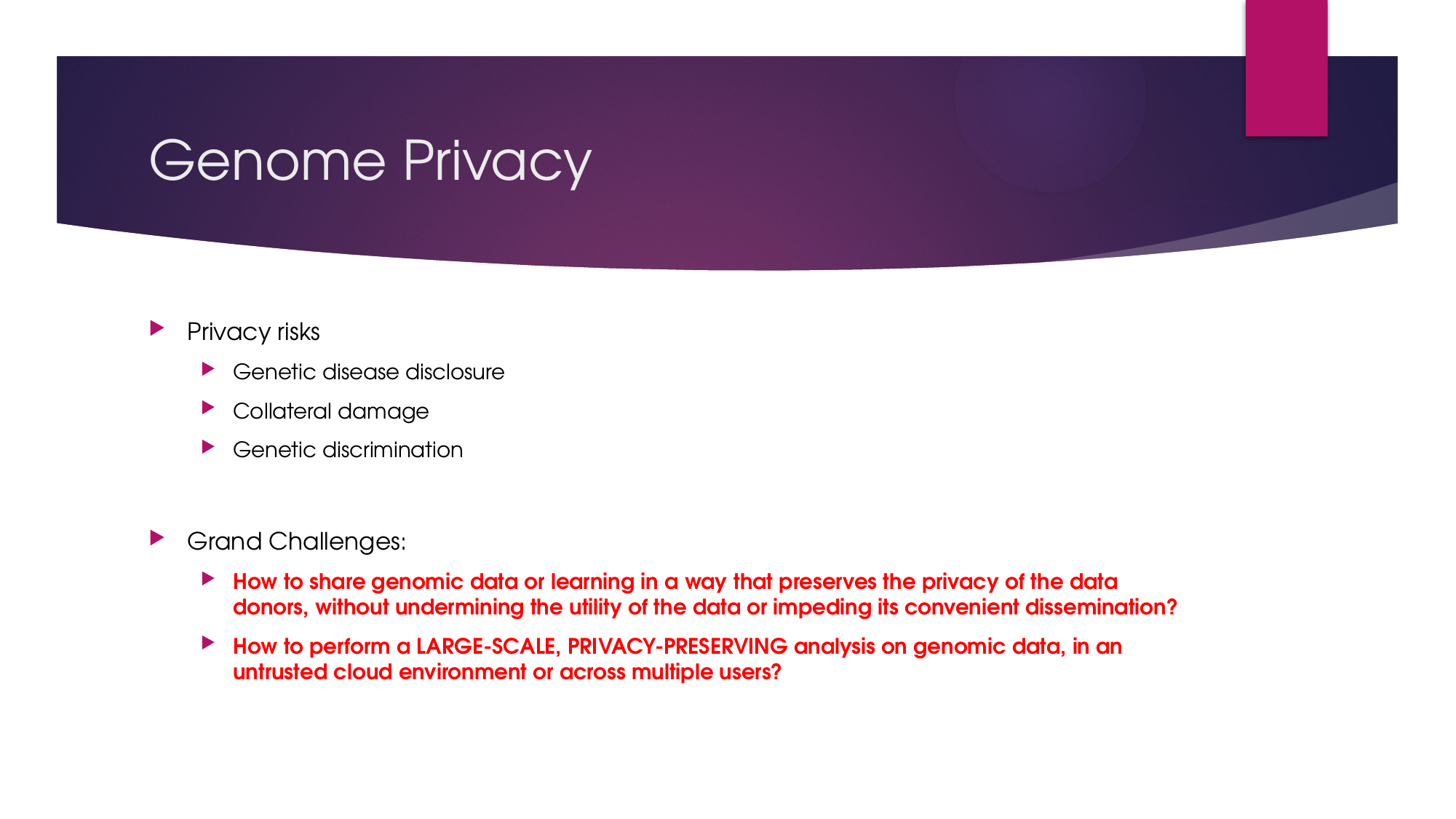

# Genome Privacy
Privacy risks
Genetic disease disclosure
Collateral damage
Genetic discrimination

Grand Challenges:
How to share genomic data or learning in a way that preserves the privacy of the data donors, without undermining the utility of the data or impeding its convenient dissemination?
How to perform a LARGE-SCALE, PRIVACY-PRESERVING analysis on genomic data, in an untrusted cloud environment or across multiple users?